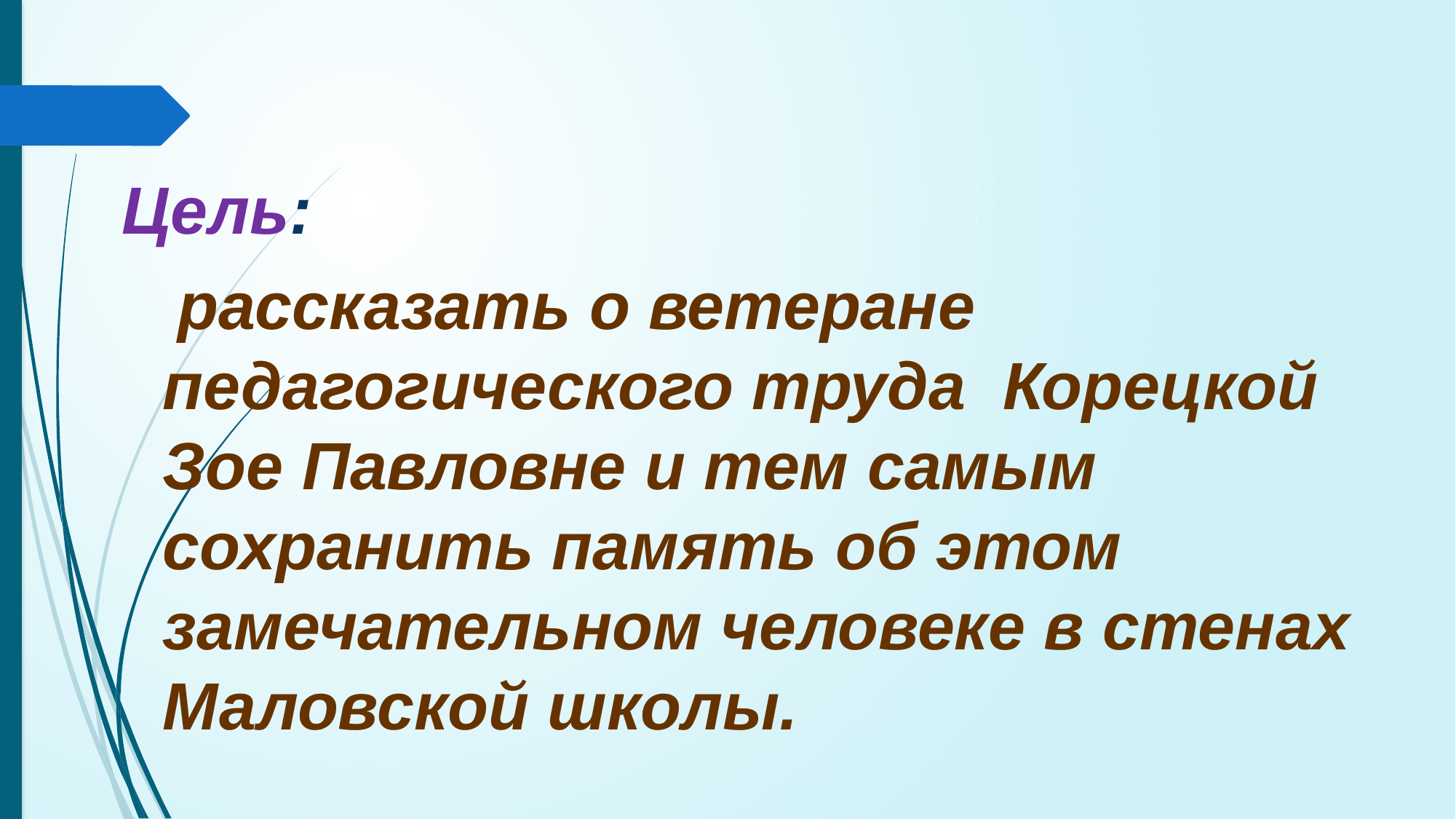

Цель:
   рассказать о ветеране педагогического труда  Корецкой Зое Павловне и тем самым сохранить память об этом замечательном человеке в стенах Маловской школы.